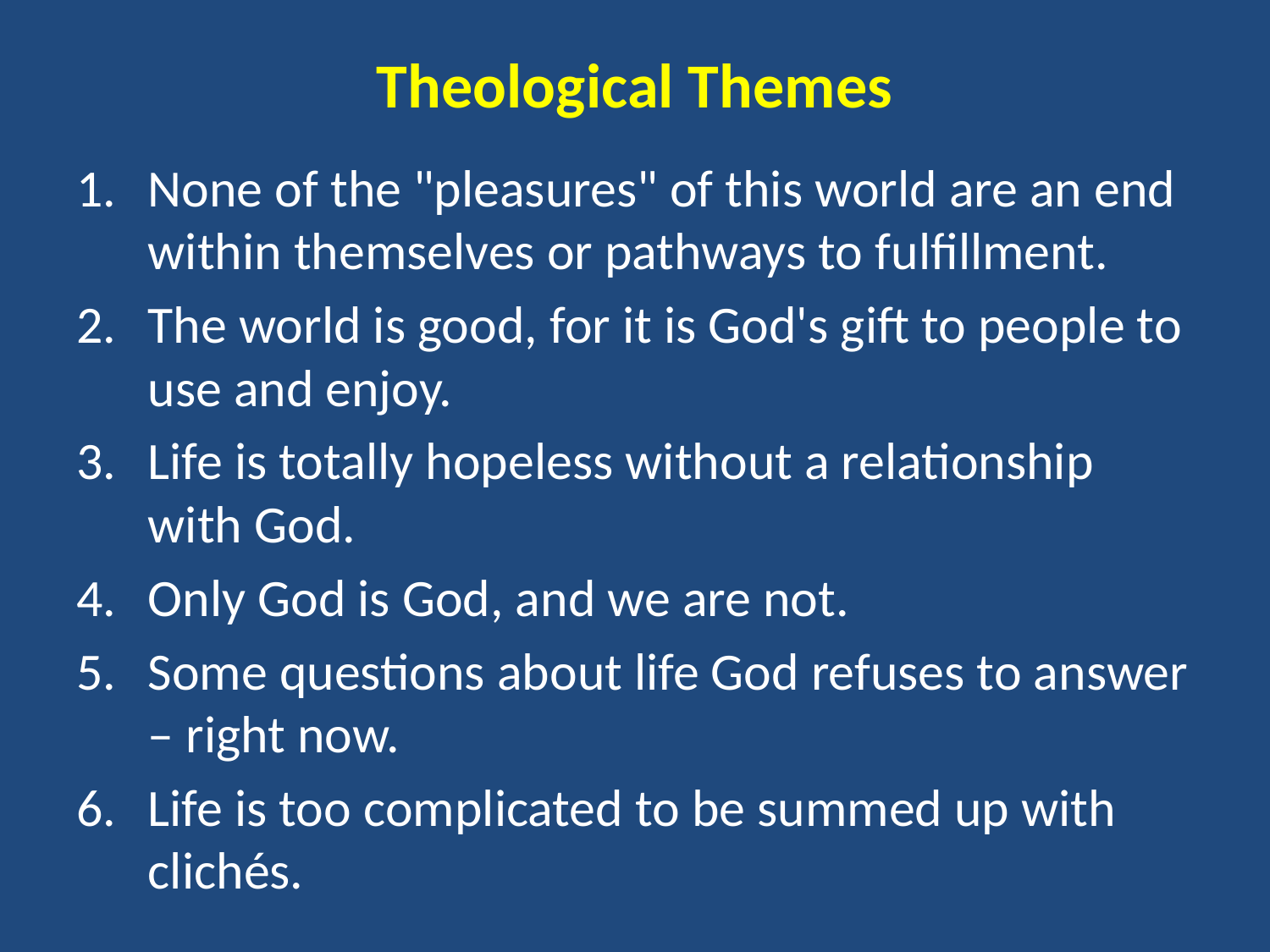

# Theological Themes
None of the "pleasures" of this world are an end within themselves or pathways to fulfillment.
The world is good, for it is God's gift to people to use and enjoy.
Life is totally hopeless without a relationship with God.
Only God is God, and we are not.
Some questions about life God refuses to answer – right now.
Life is too complicated to be summed up with clichés.